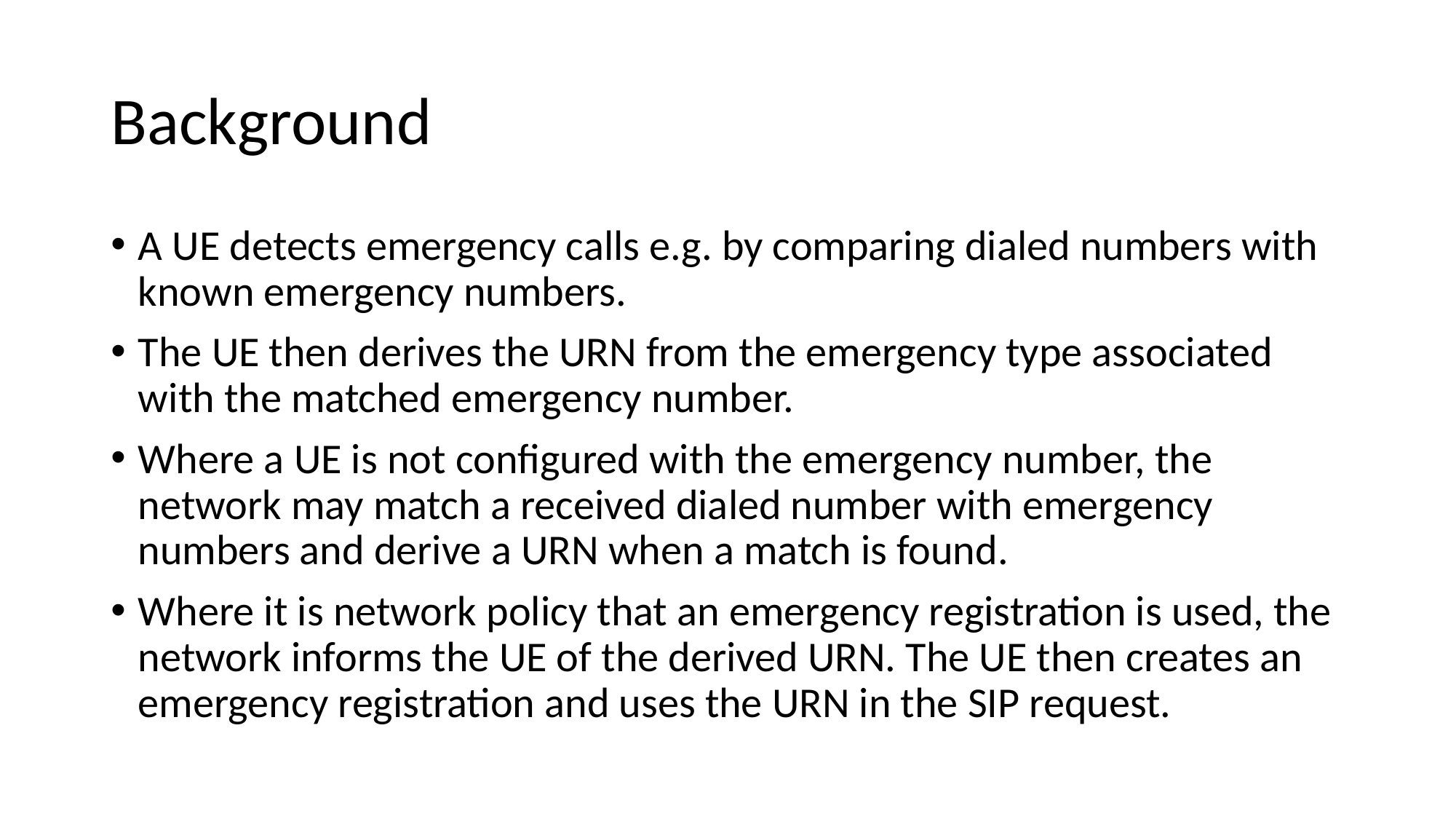

# Background
A UE detects emergency calls e.g. by comparing dialed numbers with known emergency numbers.
The UE then derives the URN from the emergency type associated with the matched emergency number.
Where a UE is not configured with the emergency number, the network may match a received dialed number with emergency numbers and derive a URN when a match is found.
Where it is network policy that an emergency registration is used, the network informs the UE of the derived URN. The UE then creates an emergency registration and uses the URN in the SIP request.